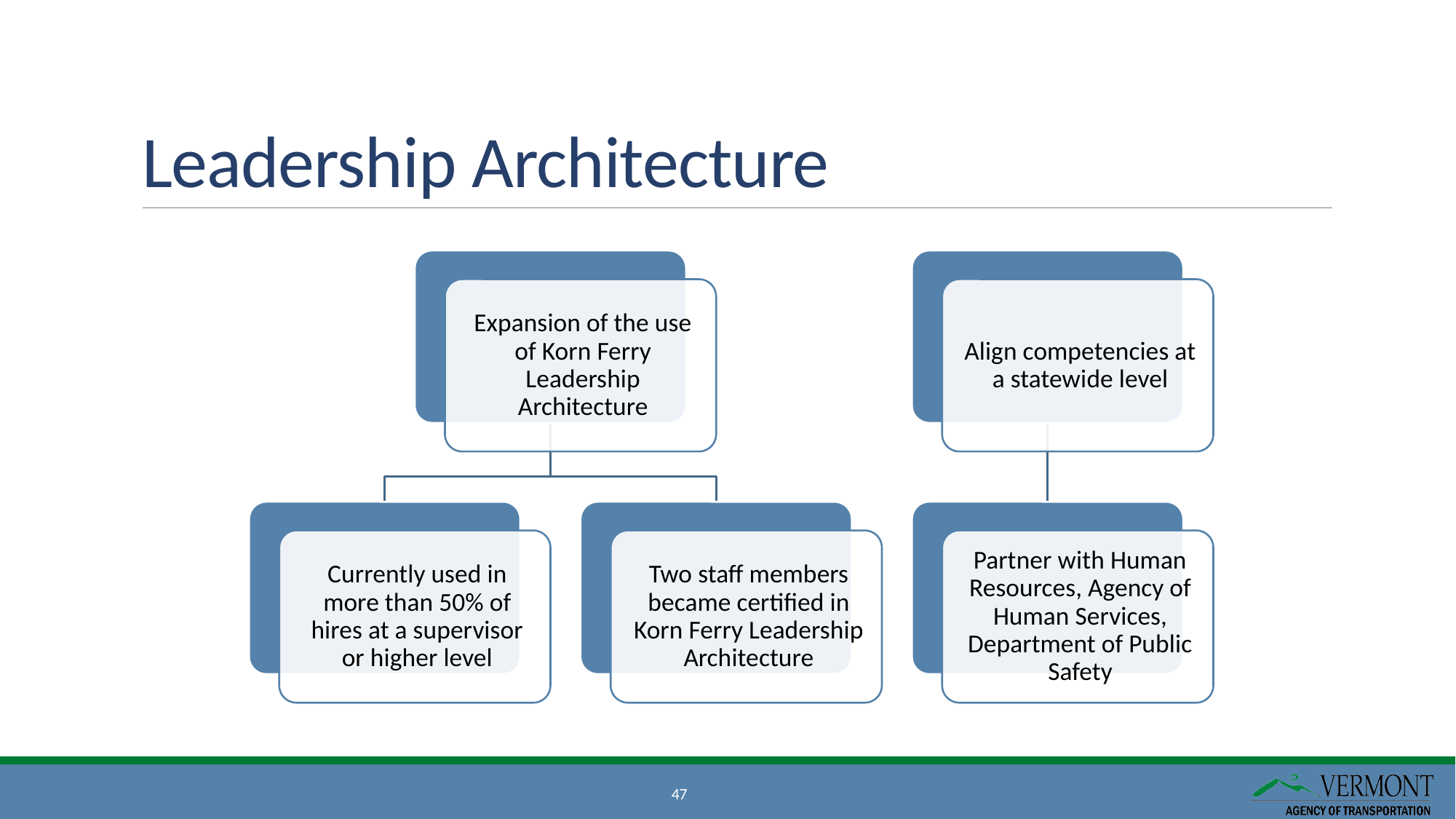

# Leadership Architecture
Expansion of the use of Korn Ferry Leadership Architecture
Currently used in more than 50% of hires at a supervisor or higher level
Two staff members became certified in Korn Ferry Leadership Architecture
Align competencies at a statewide level
Partner with Human Resources, Agency of Human Services, Department of Public Safety
47